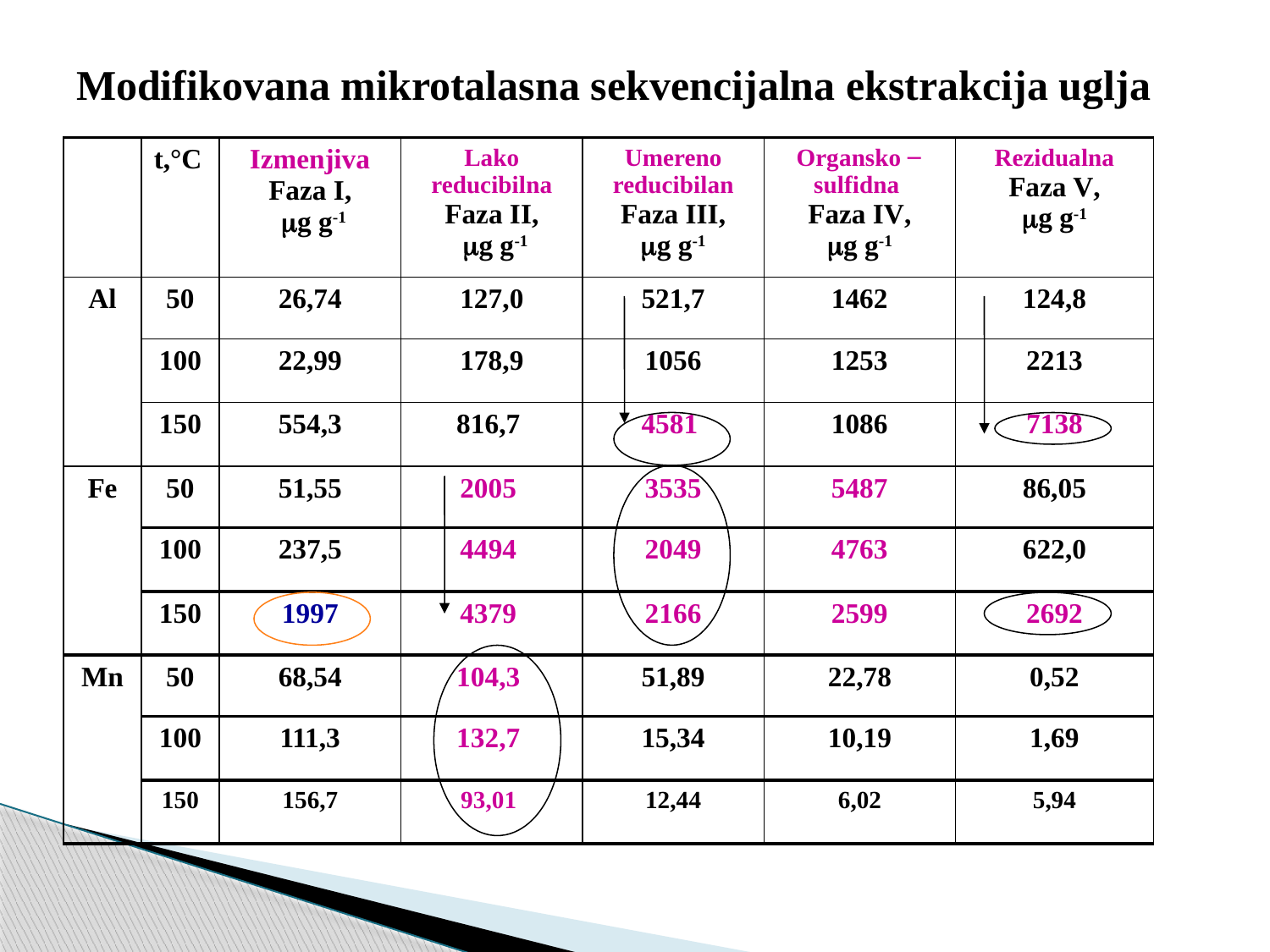

# Modifikovana mikrotalasna sekvencijalna ekstrakcija uglja
|  | t,°C | Izmenjiva Faza I, μg g-1 | Lako reducibilna Faza II, μg g-1 | Umereno reducibilan Faza III, μg g-1 | Organsko – sulfidna Faza IV, μg g-1 | Rezidualna Faza V, μg g-1 |
| --- | --- | --- | --- | --- | --- | --- |
| Al | 50 | 26,74 | 127,0 | 521,7 | 1462 | 124,8 |
|  | 100 | 22,99 | 178,9 | 1056 | 1253 | 2213 |
|  | 150 | 554,3 | 816,7 | 4581 | 1086 | 7138 |
| Fe | 50 | 51,55 | 2005 | 3535 | 5487 | 86,05 |
|  | 100 | 237,5 | 4494 | 2049 | 4763 | 622,0 |
|  | 150 | 1997 | 4379 | 2166 | 2599 | 2692 |
| Mn | 50 | 68,54 | 104,3 | 51,89 | 22,78 | 0,52 |
|  | 100 | 111,3 | 132,7 | 15,34 | 10,19 | 1,69 |
|  | 150 | 156,7 | 93,01 | 12,44 | 6,02 | 5,94 |